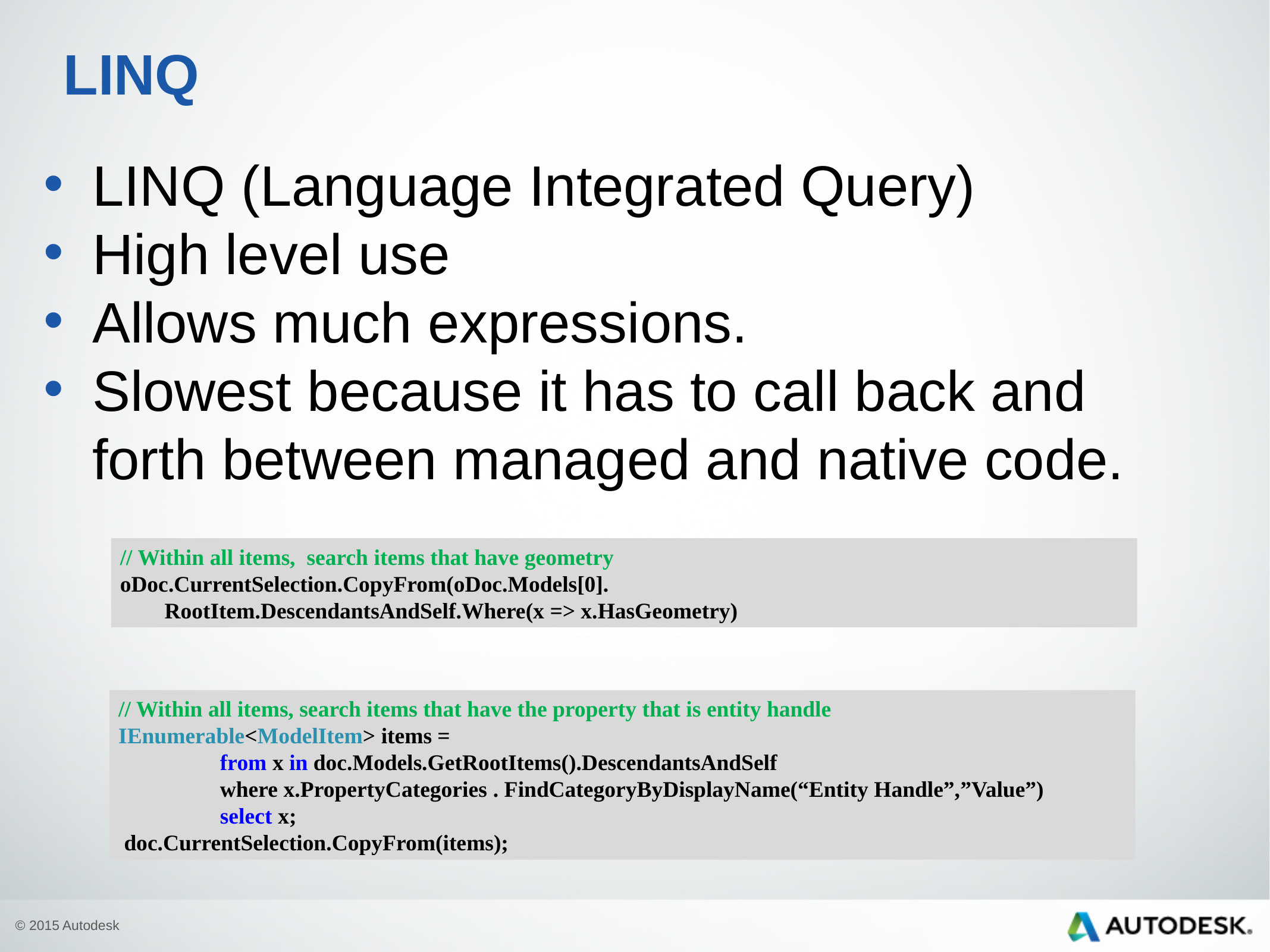

# LINQ
LINQ (Language Integrated Query)
High level use
Allows much expressions.
Slowest because it has to call back and forth between managed and native code.

// Within all items,  search items that have geometry
oDoc.CurrentSelection.CopyFrom(oDoc.Models[0].
RootItem.DescendantsAndSelf.Where(x => x.HasGeometry)
// Within all items, search items that have the property that is entity handle
IEnumerable<ModelItem> items =
                  from x in doc.Models.GetRootItems().DescendantsAndSelf
                  where x.PropertyCategories . FindCategoryByDisplayName(“Entity Handle”,”Value”)
                  select x;
 doc.CurrentSelection.CopyFrom(items);